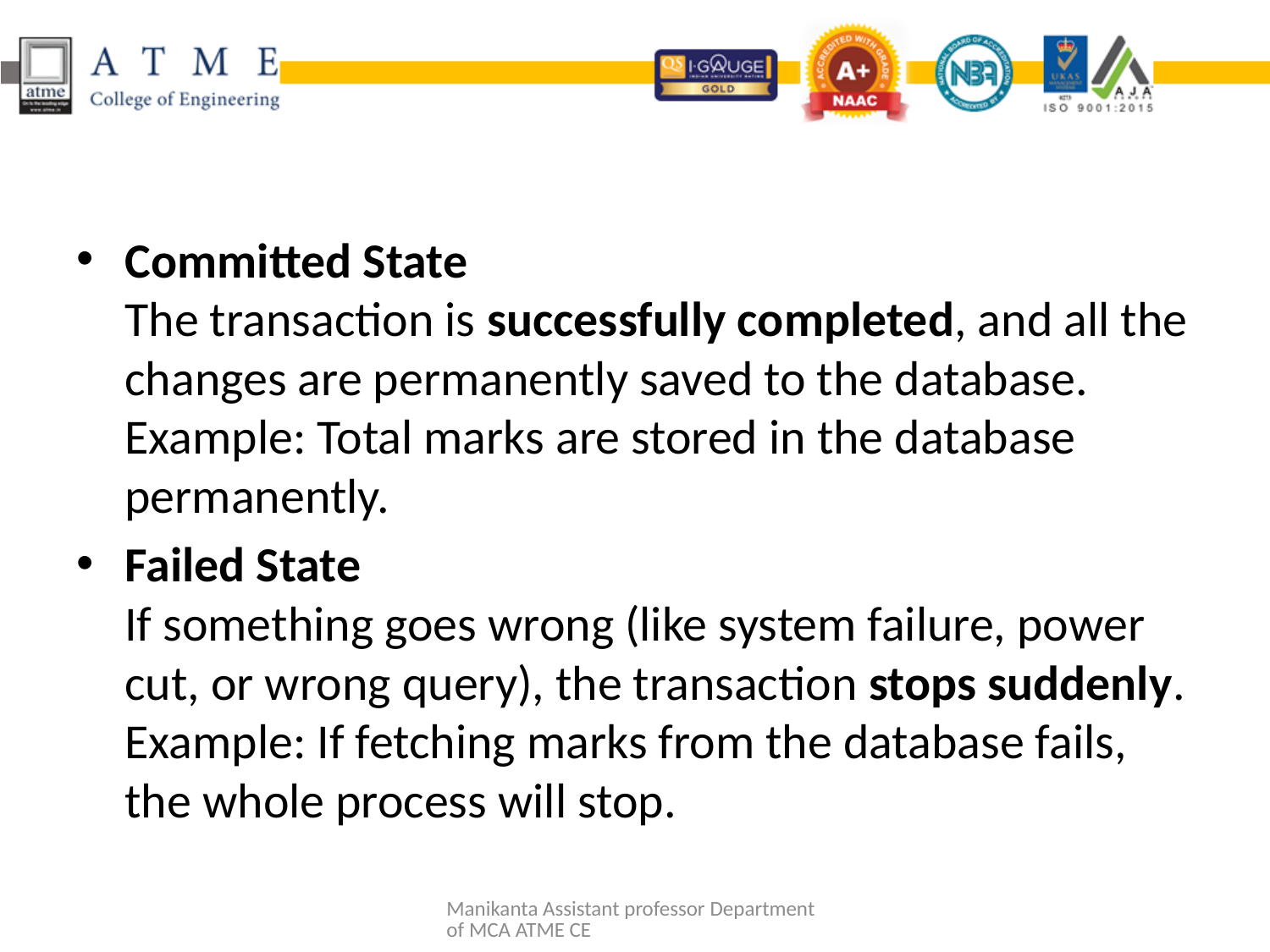

#
Committed State
The transaction is successfully completed, and all the changes are permanently saved to the database.
Example: Total marks are stored in the database permanently.
Failed State
If something goes wrong (like system failure, power cut, or wrong query), the transaction stops suddenly.
Example: If fetching marks from the database fails, the whole process will stop.
Manikanta Assistant professor Department of MCA ATME CE